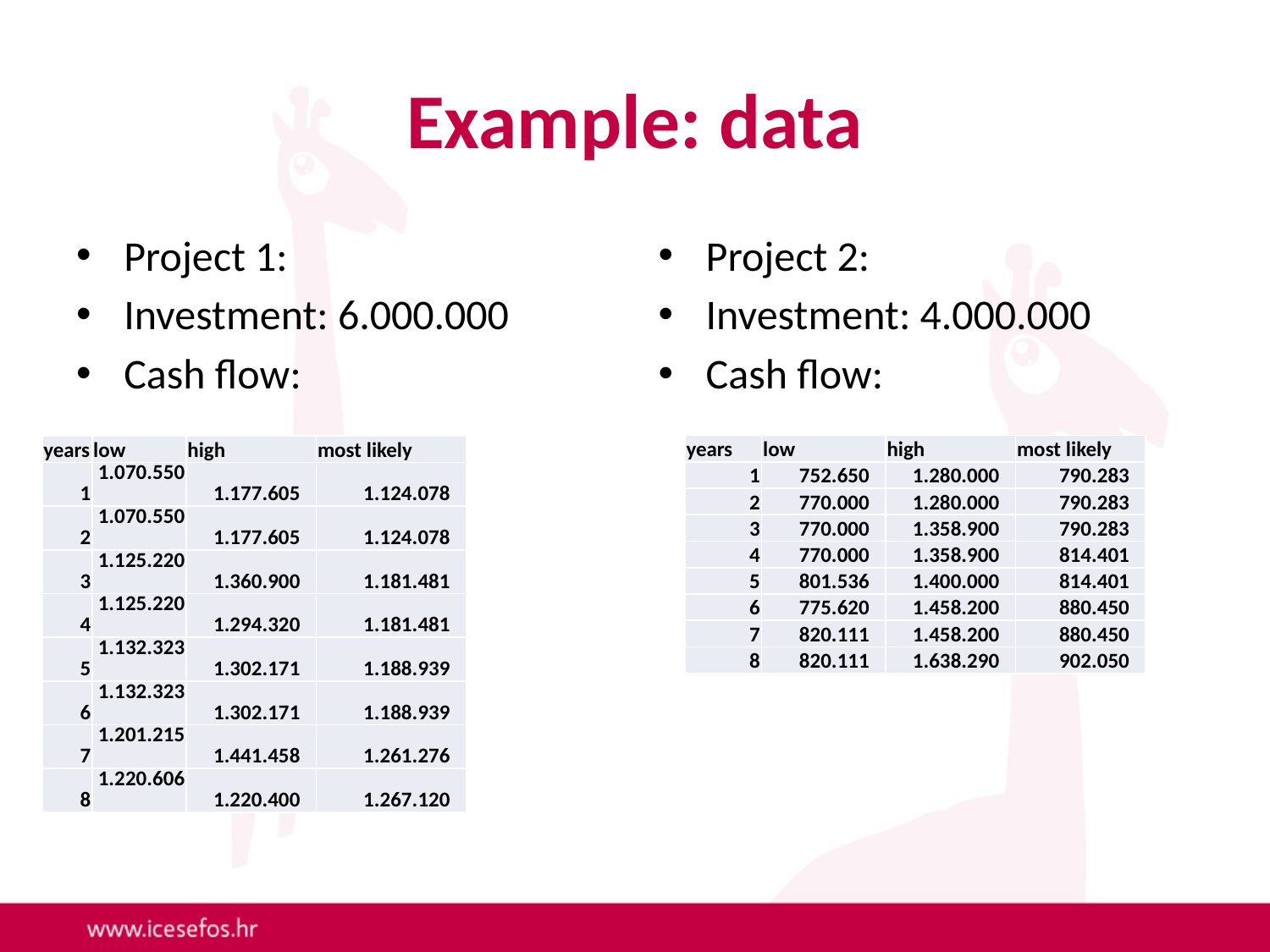

# Example: data
Project 1:
Investment: 6.000.000
Cash flow:

Project 2:
Investment: 4.000.000
Cash flow:

| years | low | high | most likely |
| --- | --- | --- | --- |
| 1 | 752.650 | 1.280.000 | 790.283 |
| 2 | 770.000 | 1.280.000 | 790.283 |
| 3 | 770.000 | 1.358.900 | 790.283 |
| 4 | 770.000 | 1.358.900 | 814.401 |
| 5 | 801.536 | 1.400.000 | 814.401 |
| 6 | 775.620 | 1.458.200 | 880.450 |
| 7 | 820.111 | 1.458.200 | 880.450 |
| 8 | 820.111 | 1.638.290 | 902.050 |
| years | low | high | most likely |
| --- | --- | --- | --- |
| 1 | 1.070.550 | 1.177.605 | 1.124.078 |
| 2 | 1.070.550 | 1.177.605 | 1.124.078 |
| 3 | 1.125.220 | 1.360.900 | 1.181.481 |
| 4 | 1.125.220 | 1.294.320 | 1.181.481 |
| 5 | 1.132.323 | 1.302.171 | 1.188.939 |
| 6 | 1.132.323 | 1.302.171 | 1.188.939 |
| 7 | 1.201.215 | 1.441.458 | 1.261.276 |
| 8 | 1.220.606 | 1.220.400 | 1.267.120 |